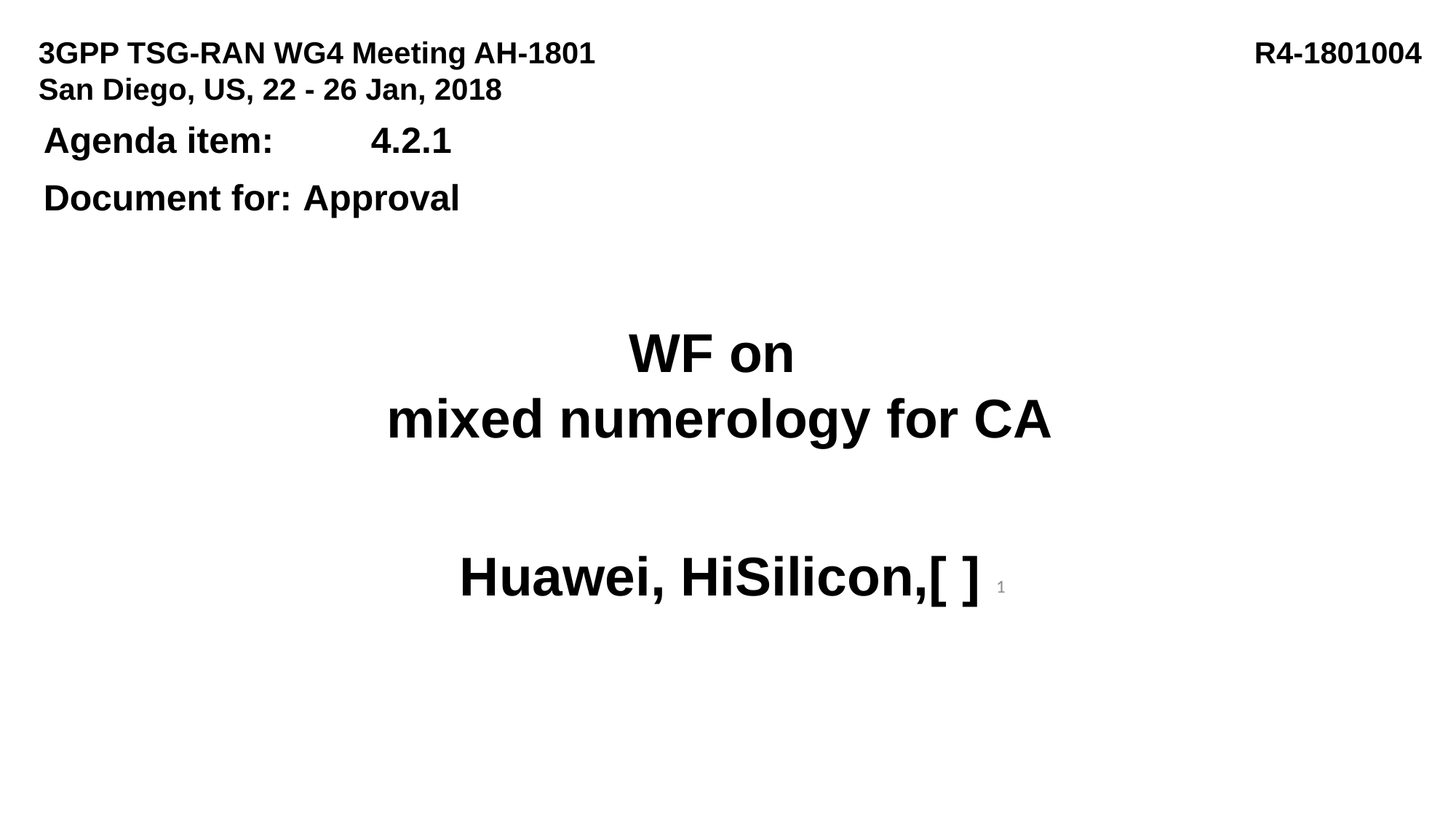

3GPP TSG-RAN WG4 Meeting AH-1801		                                                      R4-1801004
San Diego, US, 22 - 26 Jan, 2018
Agenda item:	4.2.1
Document for:	Approval

WF on
mixed numerology for CA

Huawei, HiSilicon,[ ]
 1